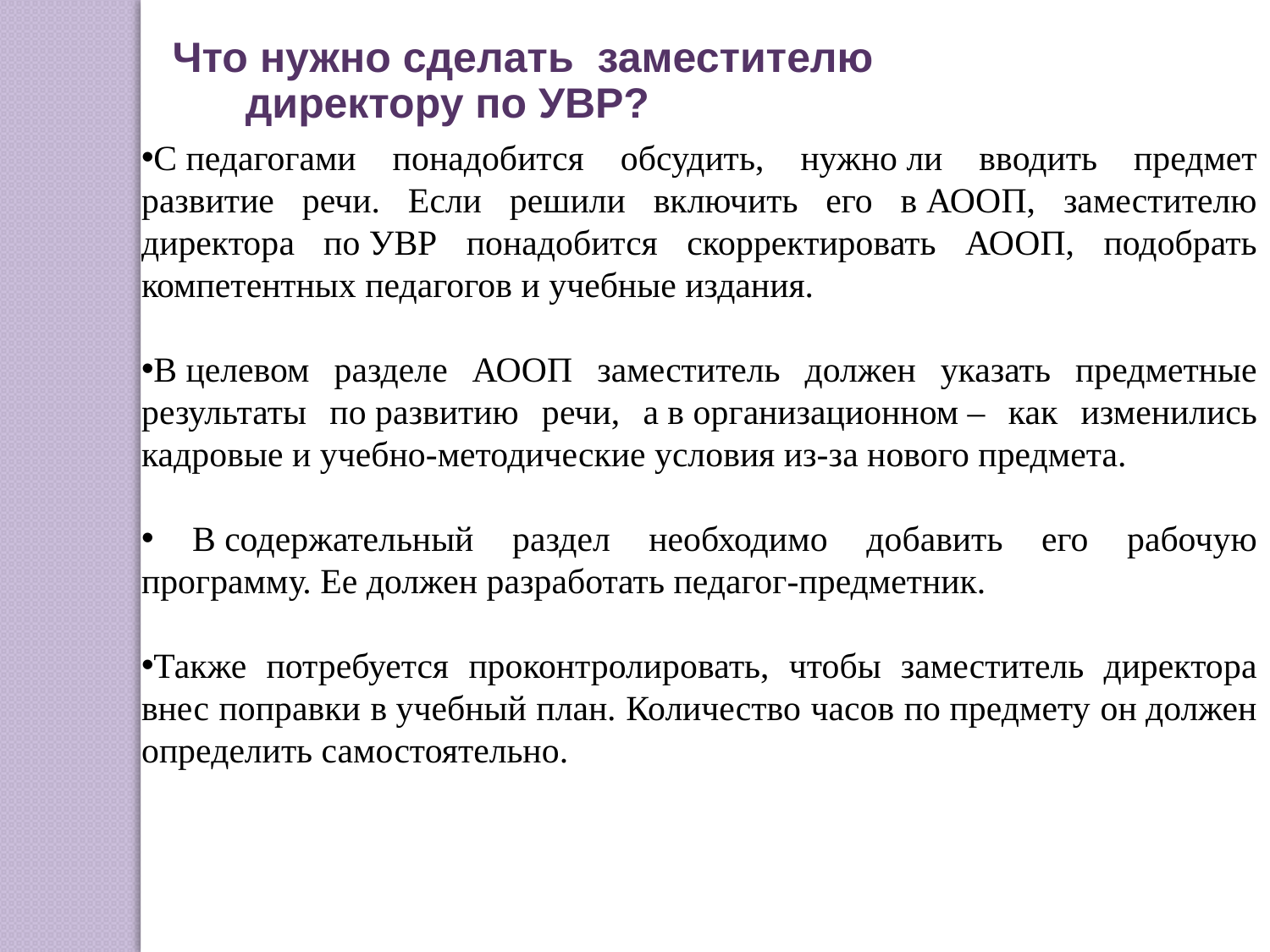

Что нужно сделать  заместителю директору по УВР?
С педагогами понадобится обсудить, нужно ли вводить предмет развитие речи. Если решили включить его в АООП, заместителю директора по УВР понадобится скорректировать АООП, подобрать компетентных педагогов и учебные издания.

В целевом разделе АООП заместитель должен указать предметные результаты по развитию речи, а в организационном – как изменились кадровые и учебно-методические условия из-за нового предмета.

 В содержательный раздел необходимо добавить его рабочую программу. Ее должен разработать педагог-предметник.

Также потребуется проконтролировать, чтобы заместитель директора внес поправки в учебный план. Количество часов по предмету он должен определить самостоятельно.